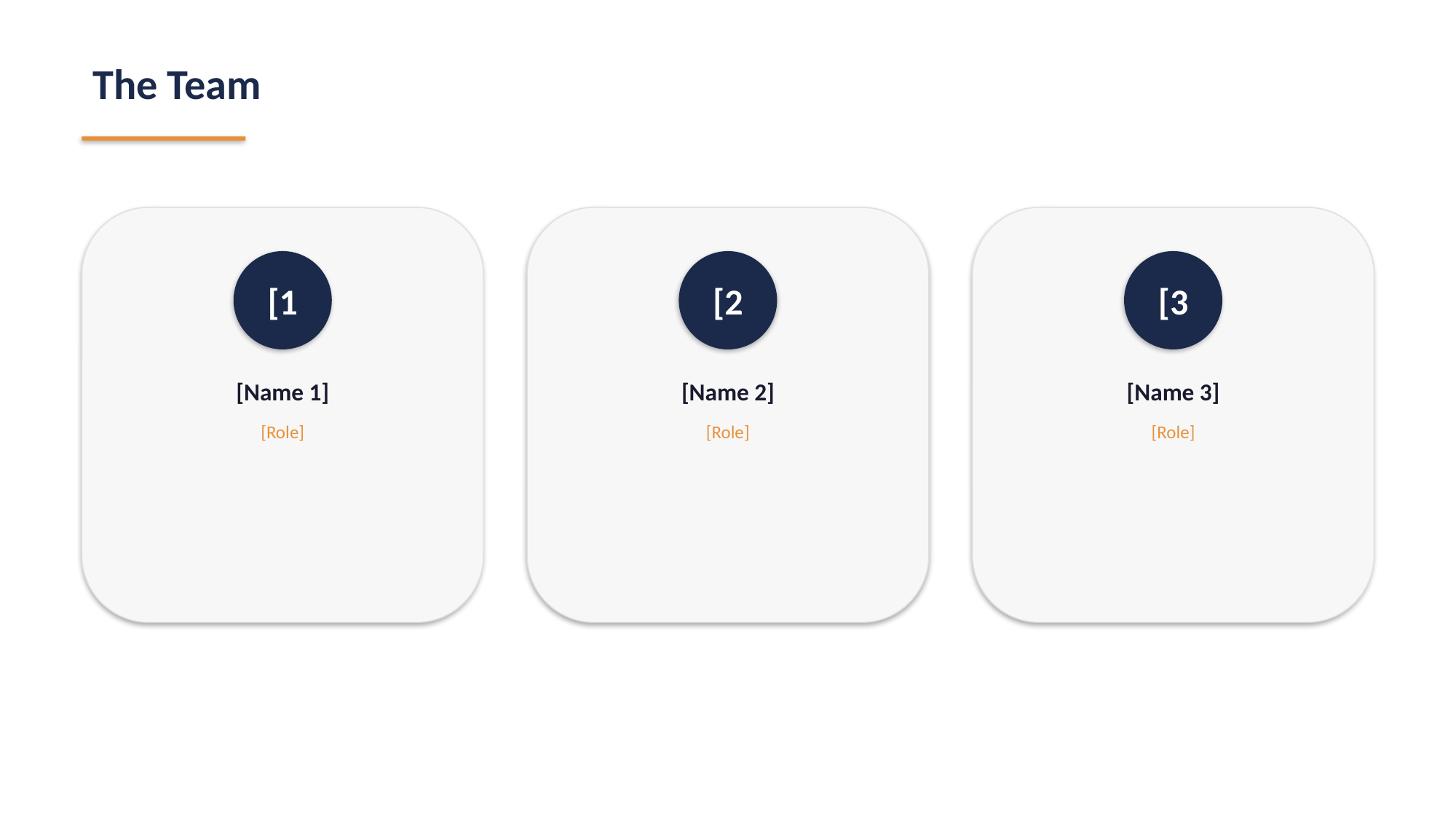

The Team

[1
[2
[3
[Name 1]
[Name 2]
[Name 3]
[Role]
[Role]
[Role]